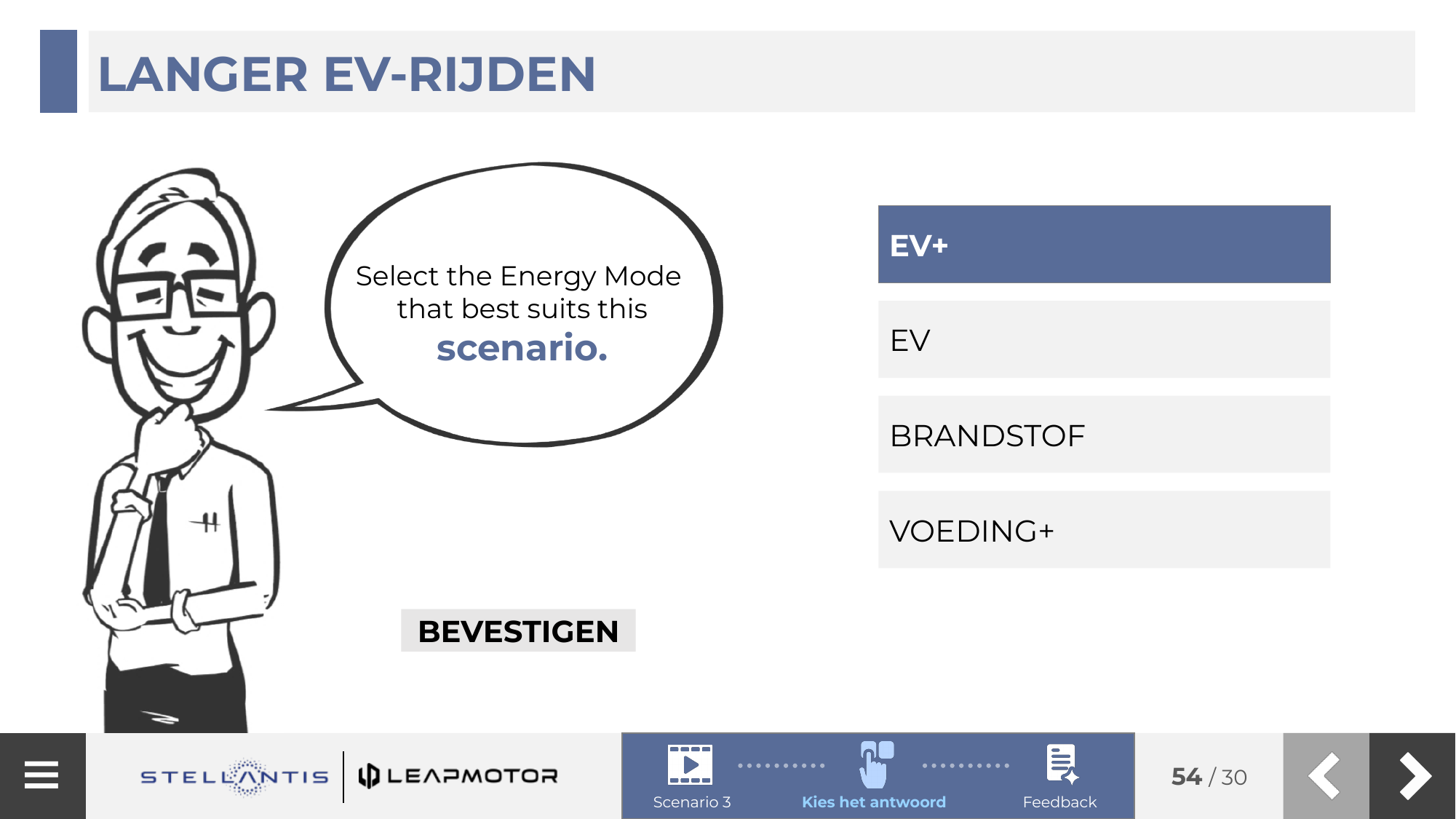

Langer EV-rijden
EV+
EV
BRANDSTOF
VOEDING+
BEVESTIGEN
Scenario 3